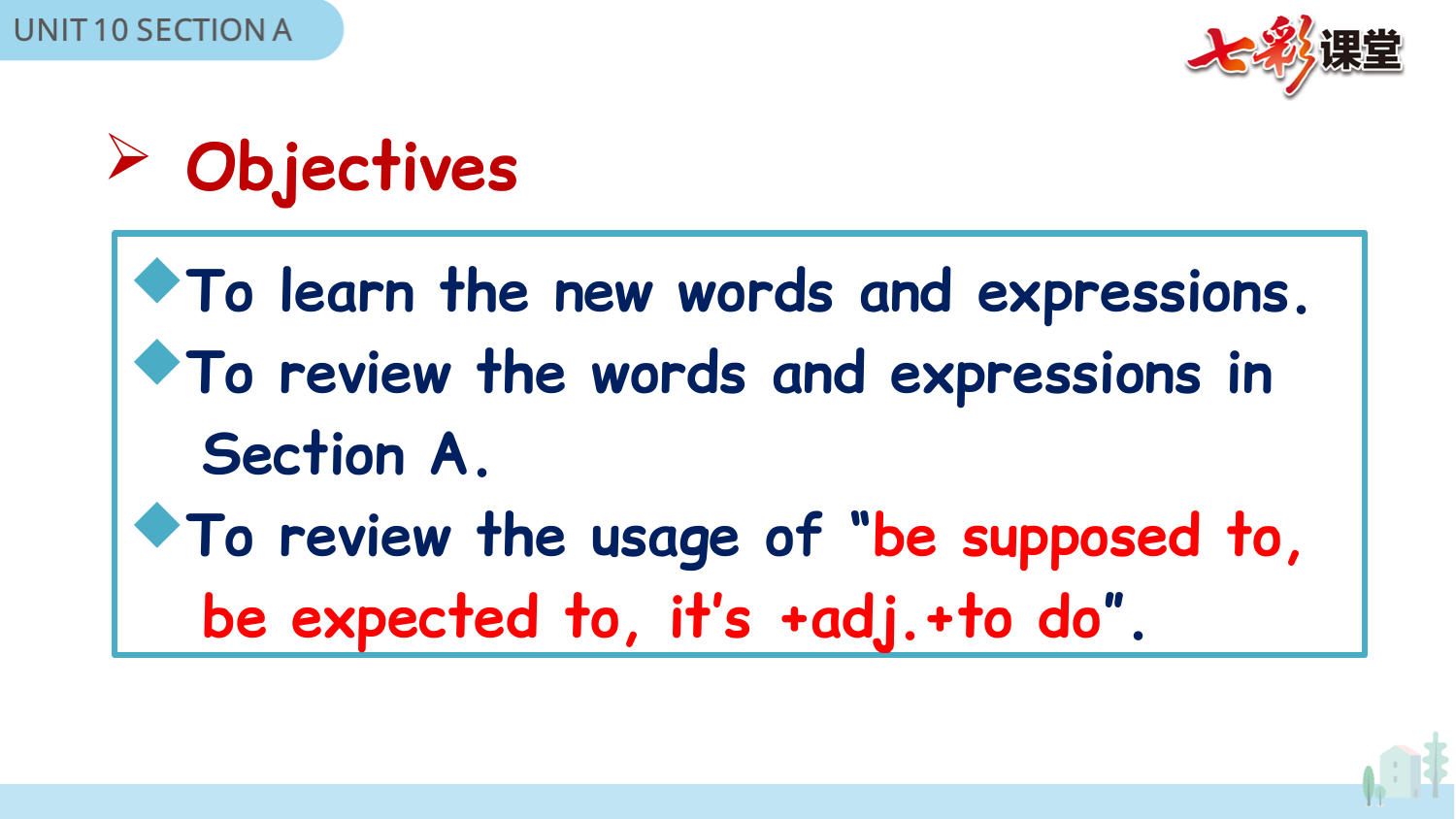

Objectives
To learn the new words and expressions.
To review the words and expressions in
   Section A.
To review the usage of “be supposed to,
   be expected to, it’s +adj.+to do”.